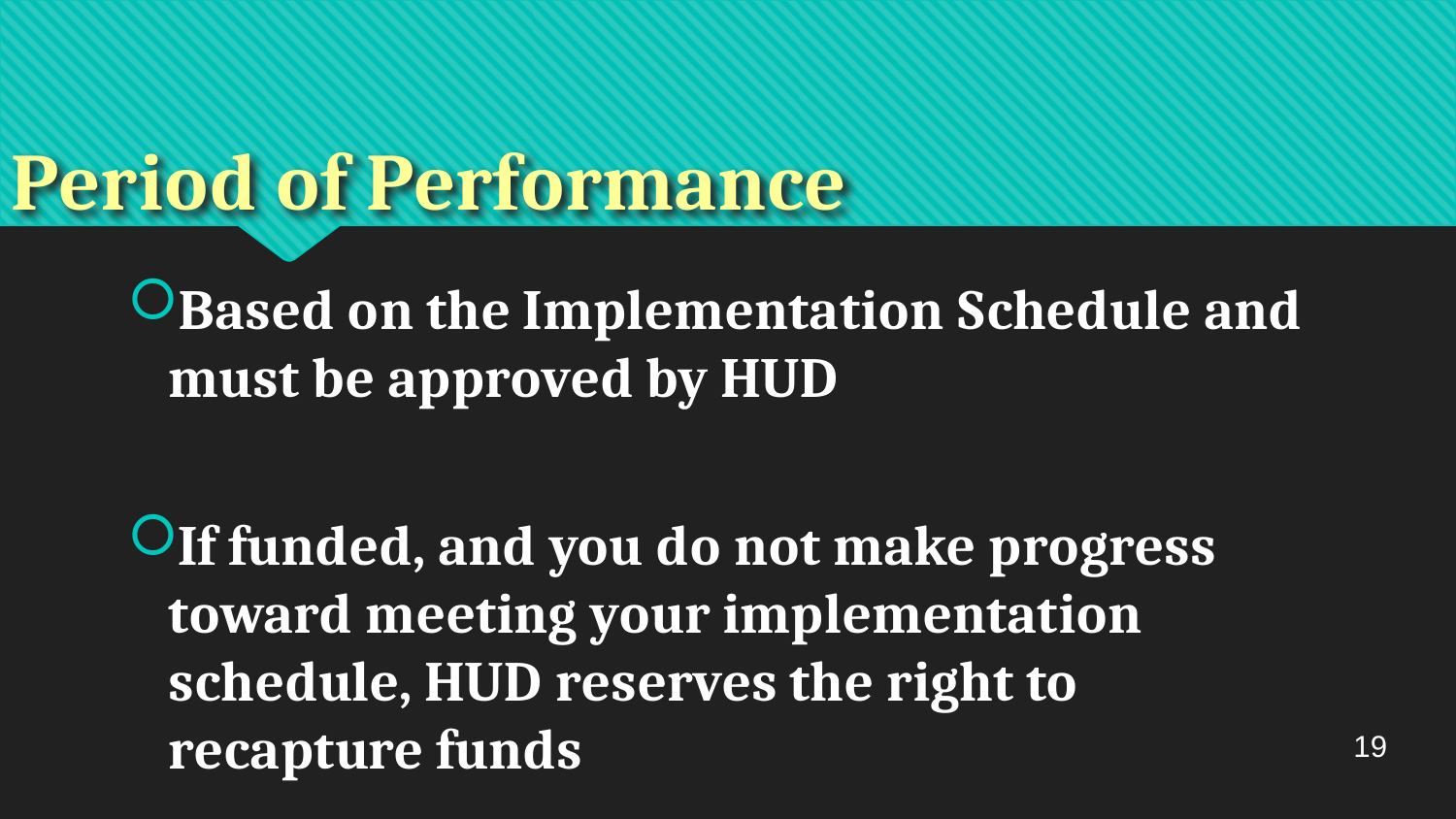

# Period of Performance
Based on the Implementation Schedule and must be approved by HUD

If funded, and you do not make progress toward meeting your implementation schedule, HUD reserves the right to recapture funds

19